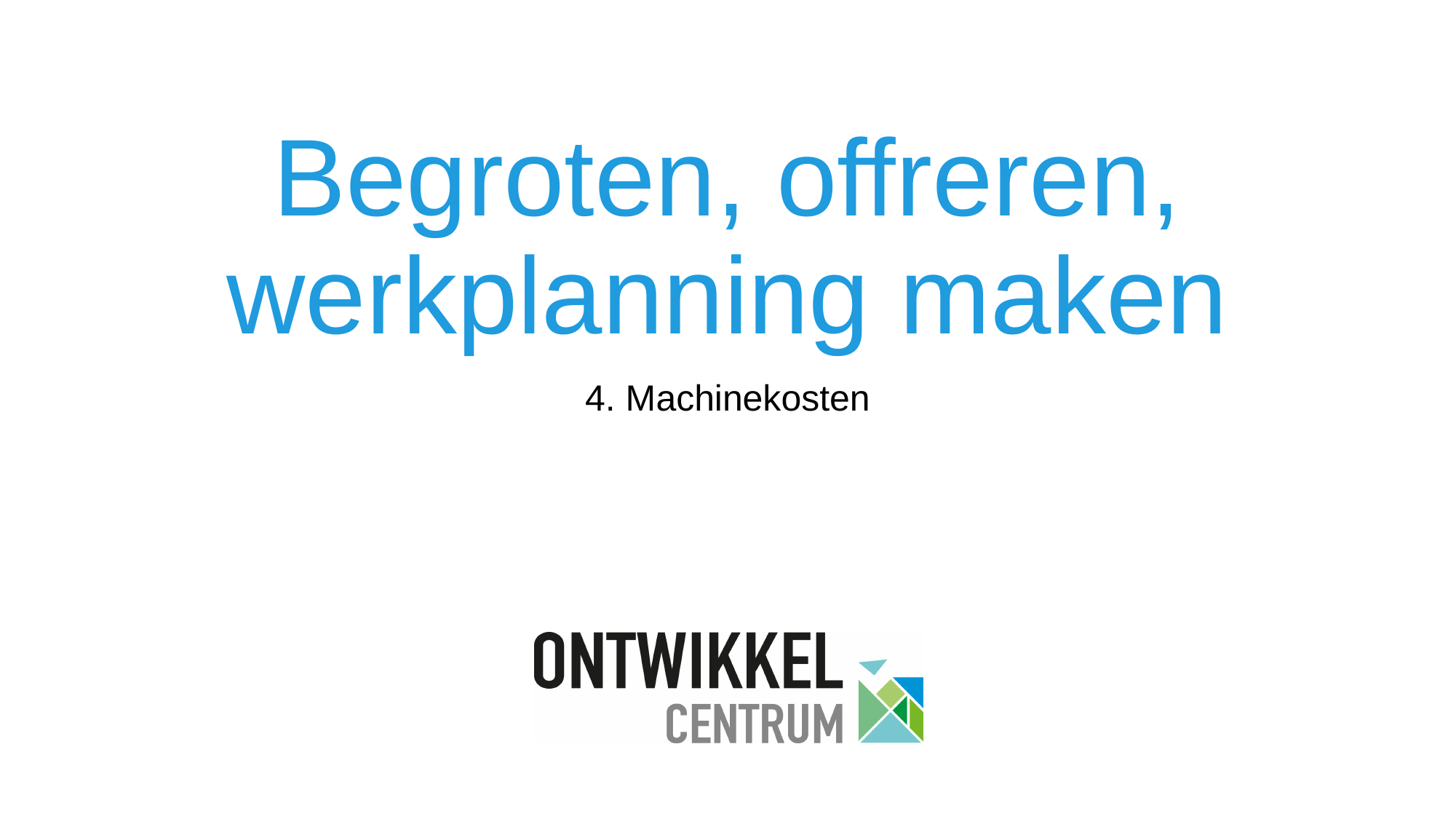

# Begroten, offreren, werkplanning maken
4. Machinekosten